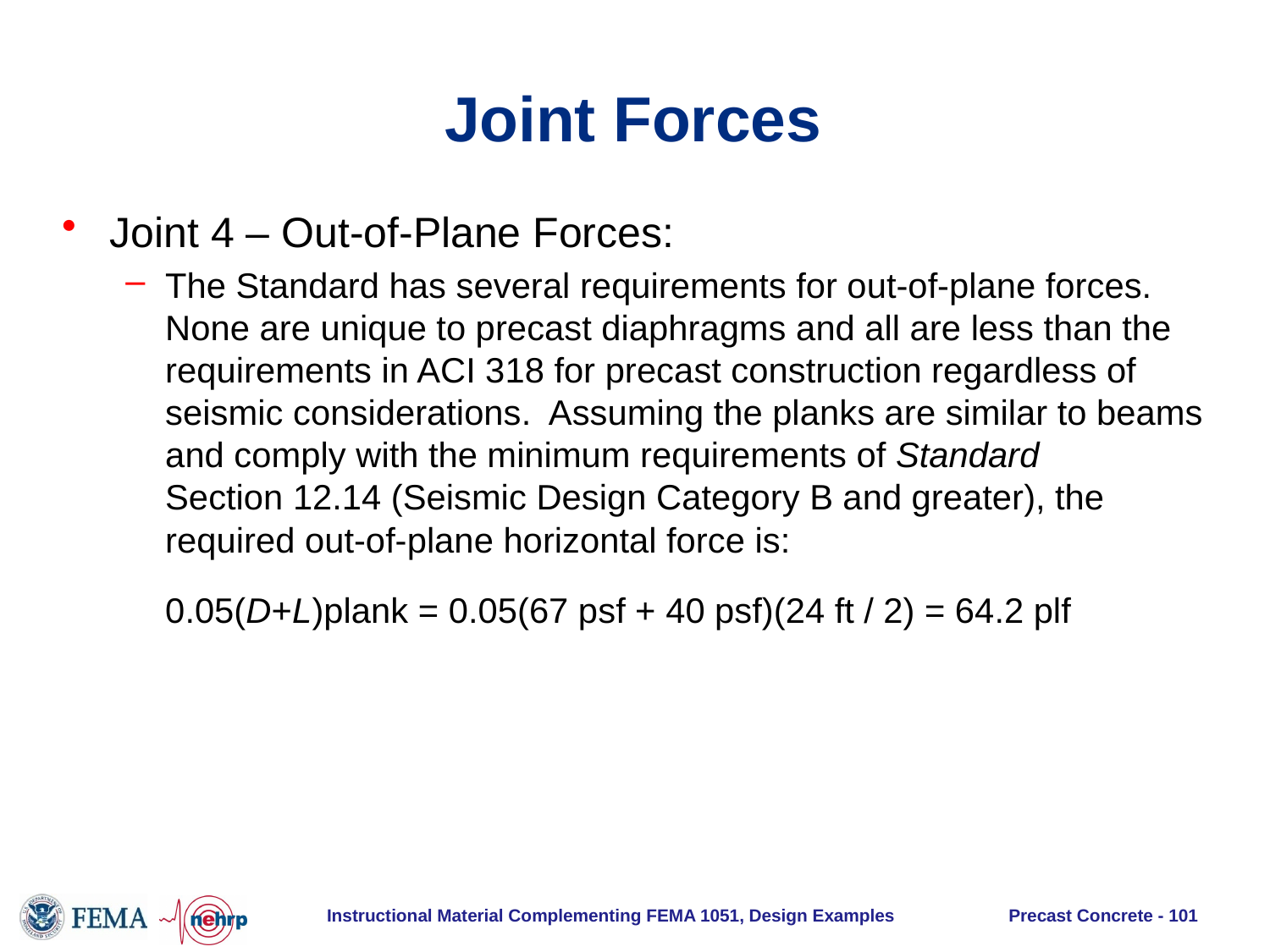

# Joint Forces
Joint 4 – Out-of-Plane Forces:
The Standard has several requirements for out-of-plane forces.  None are unique to precast diaphragms and all are less than the requirements in ACI 318 for precast construction regardless of seismic considerations.  Assuming the planks are similar to beams and comply with the minimum requirements of Standard Section 12.14 (Seismic Design Category B and greater), the required out-of-plane horizontal force is:
0.05(D+L)plank = 0.05(67 psf + 40 psf)(24 ft / 2) = 64.2 plf